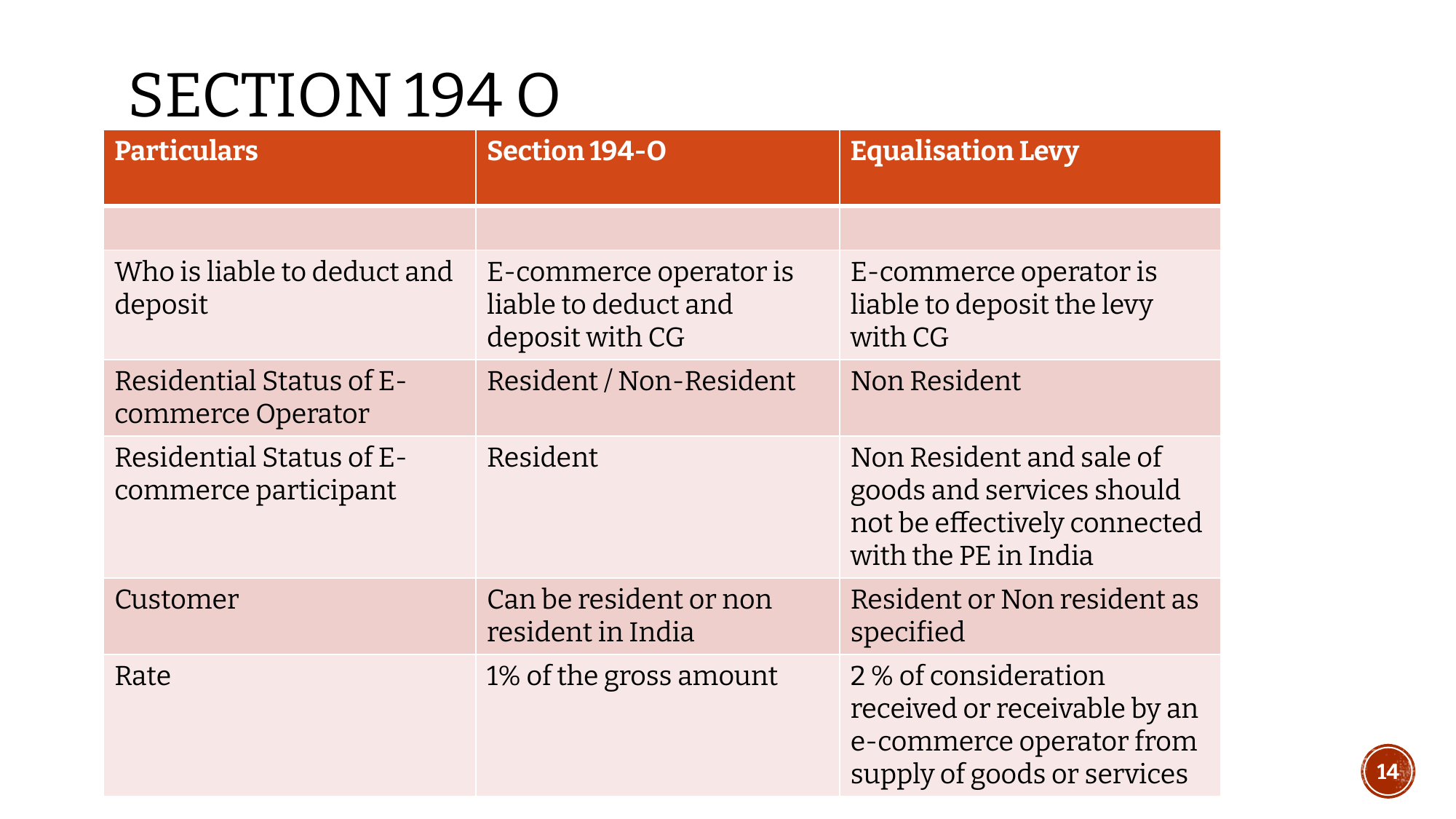

# Section 194 O
| Particulars | Section 194-O | Equalisation Levy |
| --- | --- | --- |
|  |  |  |
| Who is liable to deduct and deposit | E-commerce operator is liable to deduct and deposit with CG | E-commerce operator is liable to deposit the levy with CG |
| Residential Status of E-commerce Operator | Resident / Non-Resident | Non Resident |
| Residential Status of E-commerce participant | Resident | Non Resident and sale of goods and services should not be effectively connected with the PE in India |
| Customer | Can be resident or non resident in India | Resident or Non resident as specified |
| Rate | 1% of the gross amount | 2 % of consideration received or receivable by an e-commerce operator from supply of goods or services |
caprachiparekh@gmail.com
14